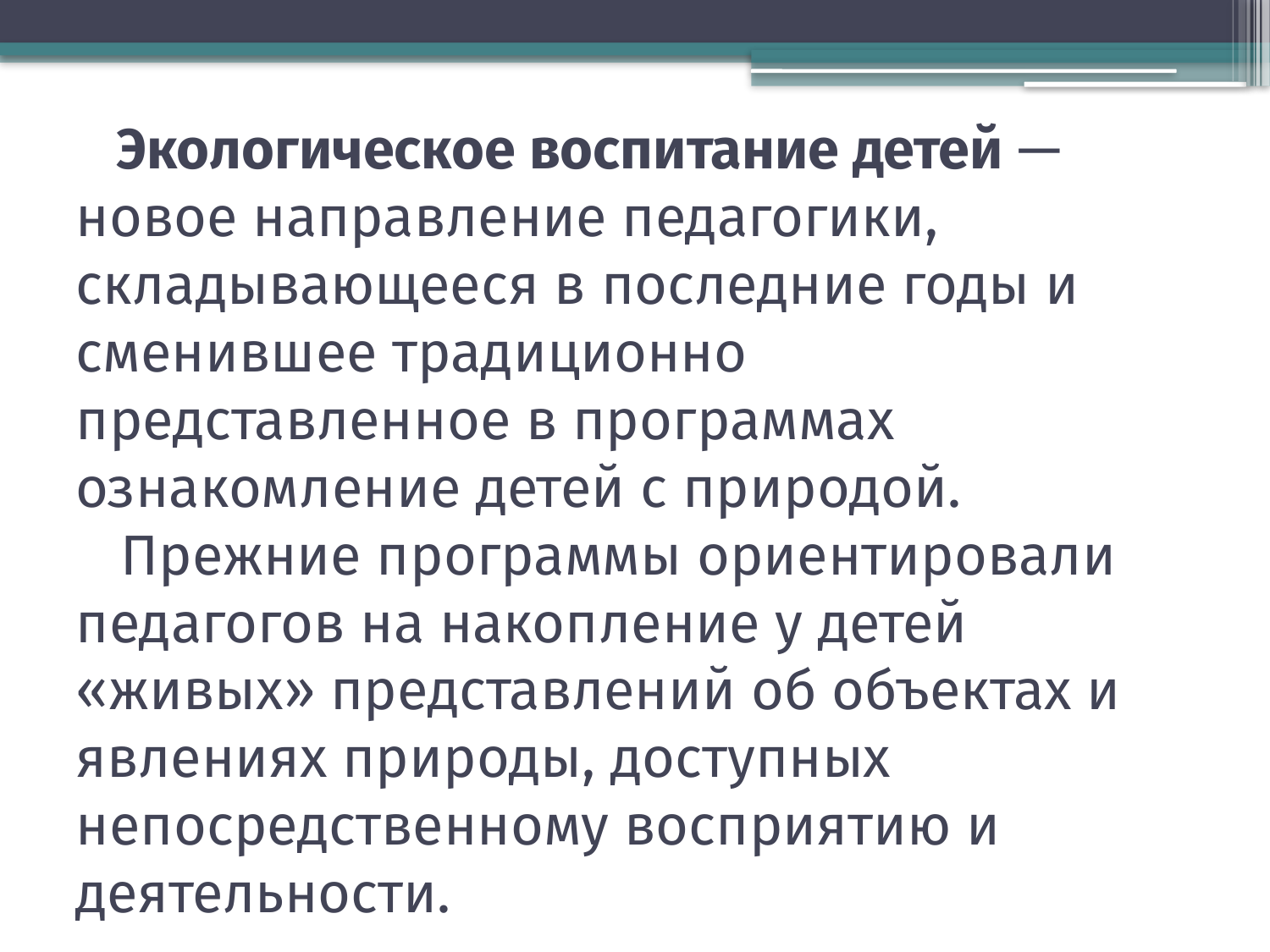

# Экологическое воспитание детей — новое направление педагогики, складывающееся в последние годы и сменившее традиционно представленное в программах ознакомление детей с природой. Прежние программы ориентировали педагогов на накопление у детей «живых» представлений об объектах и явлениях природы, доступных непосредственному восприятию и деятельности.